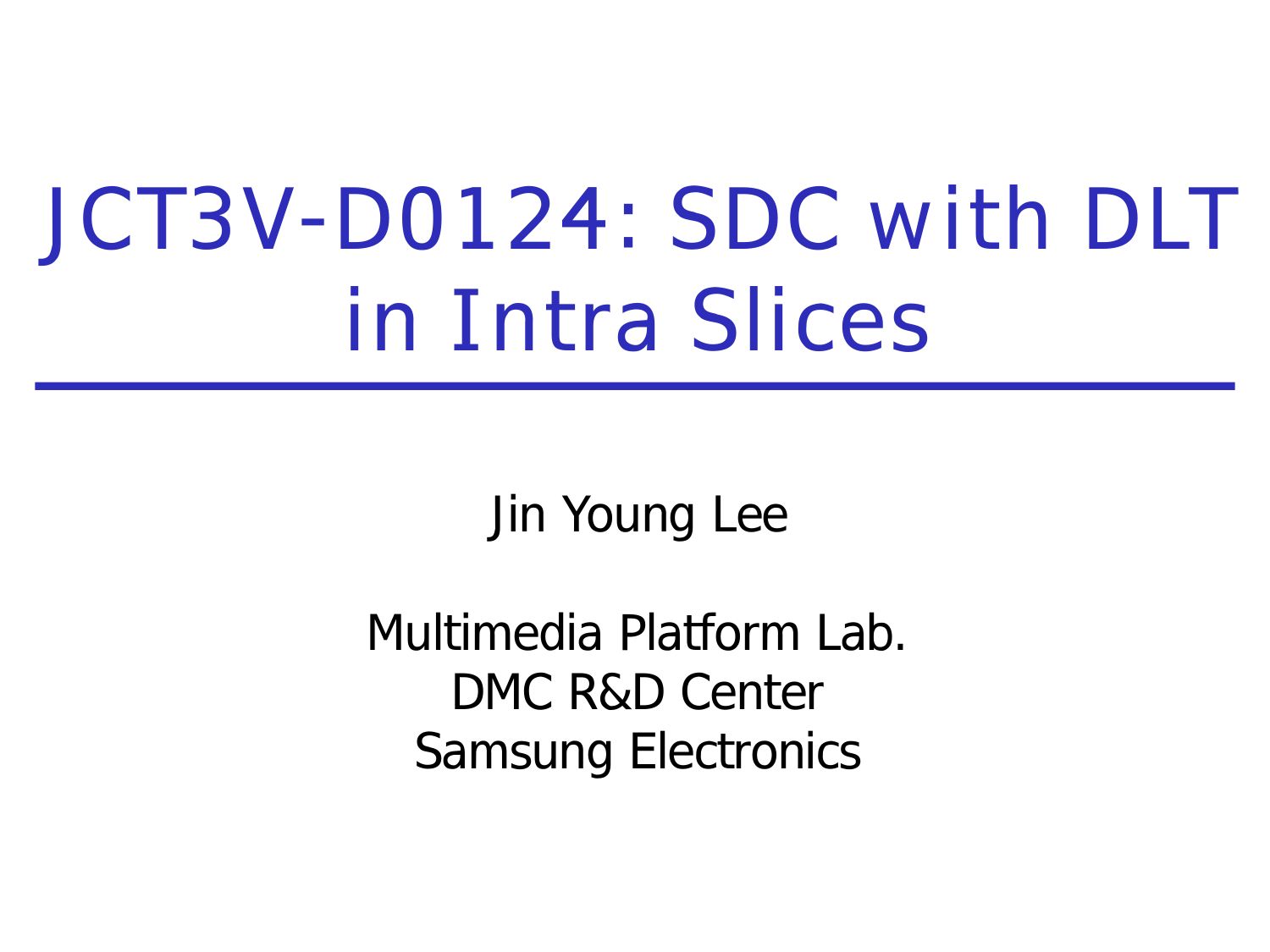

JCT3V-D0124: SDC with DLT in Intra Slices

Jin Young Lee

Multimedia Platform Lab.
DMC R&D Center
Samsung Electronics